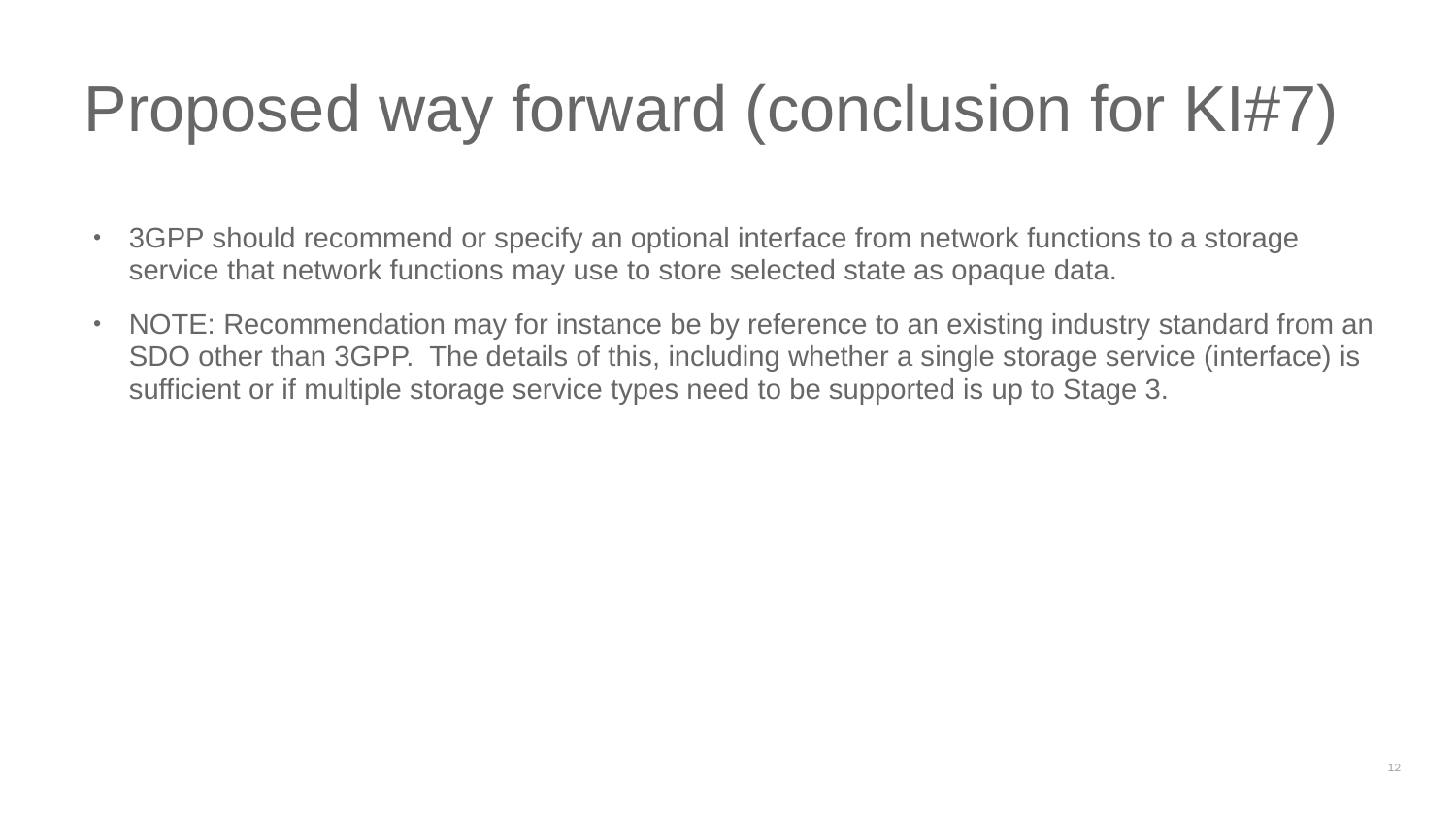

# Proposed way forward (conclusion for KI#7)
3GPP should recommend or specify an optional interface from network functions to a storage service that network functions may use to store selected state as opaque data.
NOTE: Recommendation may for instance be by reference to an existing industry standard from an SDO other than 3GPP.  The details of this, including whether a single storage service (interface) is sufficient or if multiple storage service types need to be supported is up to Stage 3.